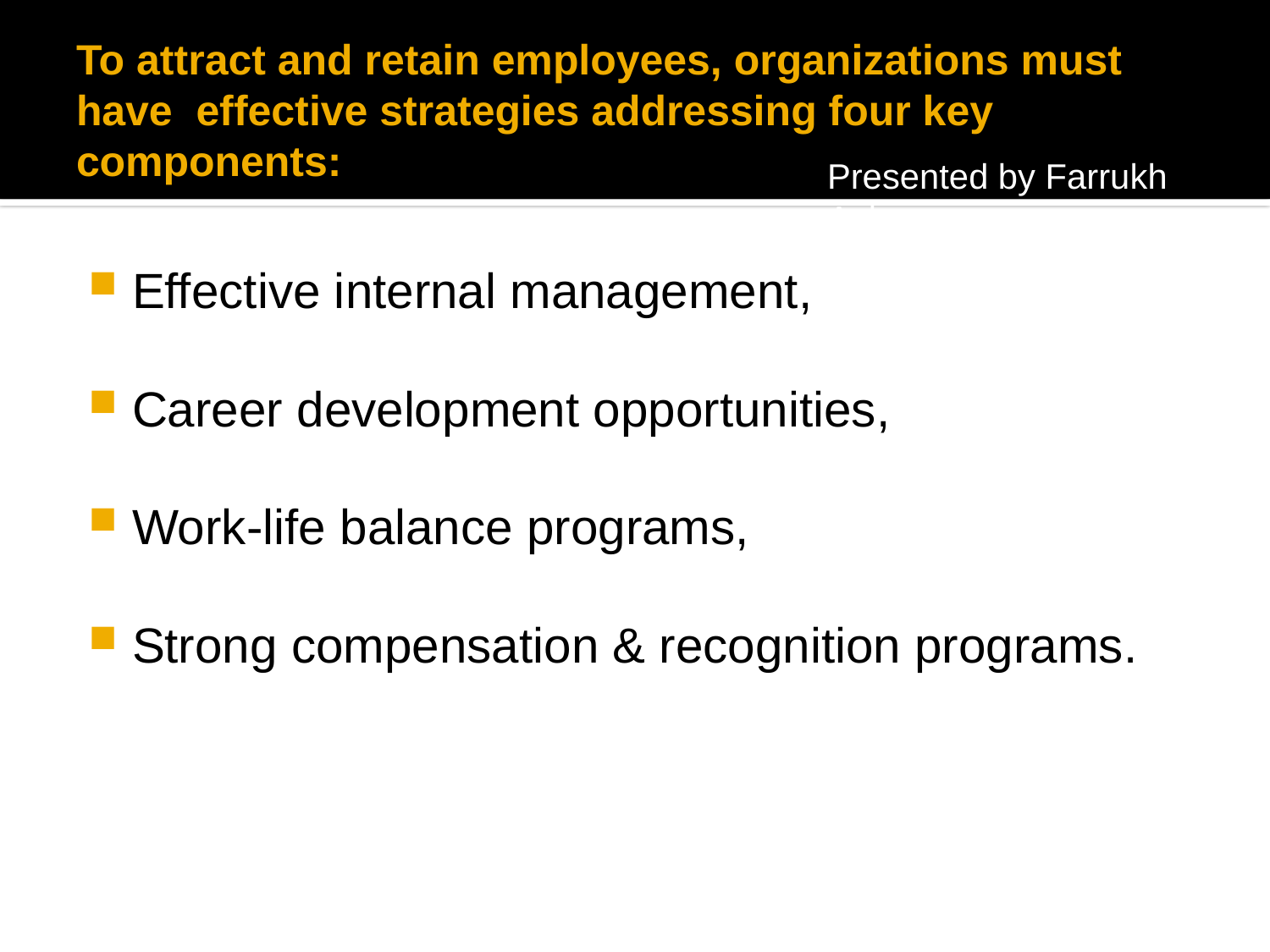

# To attract and retain employees, organizations must have  effective strategies addressing four key components:
Presented by Farrukh  Aslam
Effective internal management,

Career development opportunities,

Work-life balance programs,

Strong compensation & recognition programs.